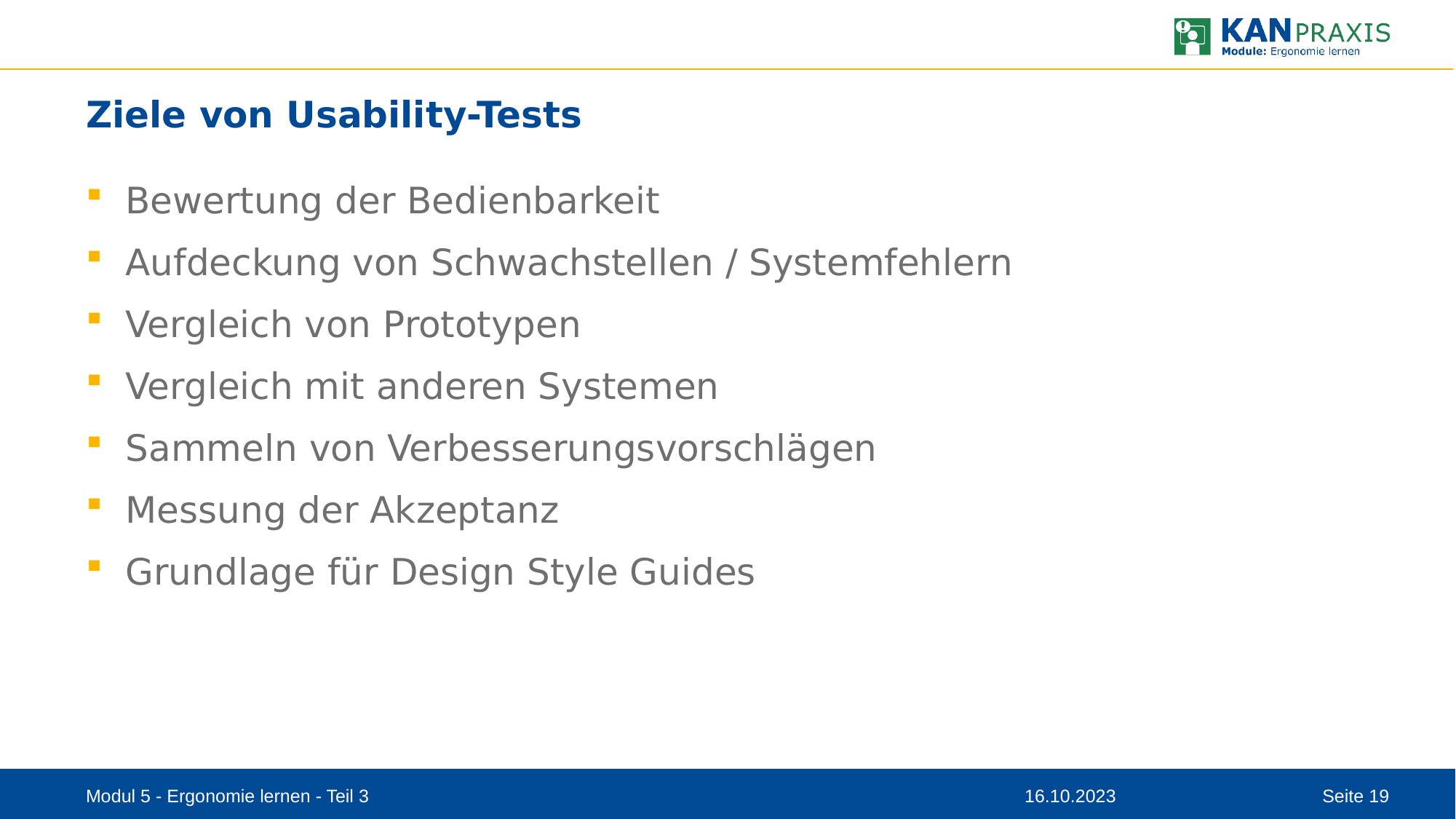

# Ziele von Usability-Tests
Bewertung der Bedienbarkeit
Aufdeckung von Schwachstellen / Systemfehlern
Vergleich von Prototypen
Vergleich mit anderen Systemen
Sammeln von Verbesserungsvorschlägen
Messung der Akzeptanz
Grundlage für Design Style Guides
Modul 5 - Ergonomie lernen - Teil 3
16.10.2023
Seite 19